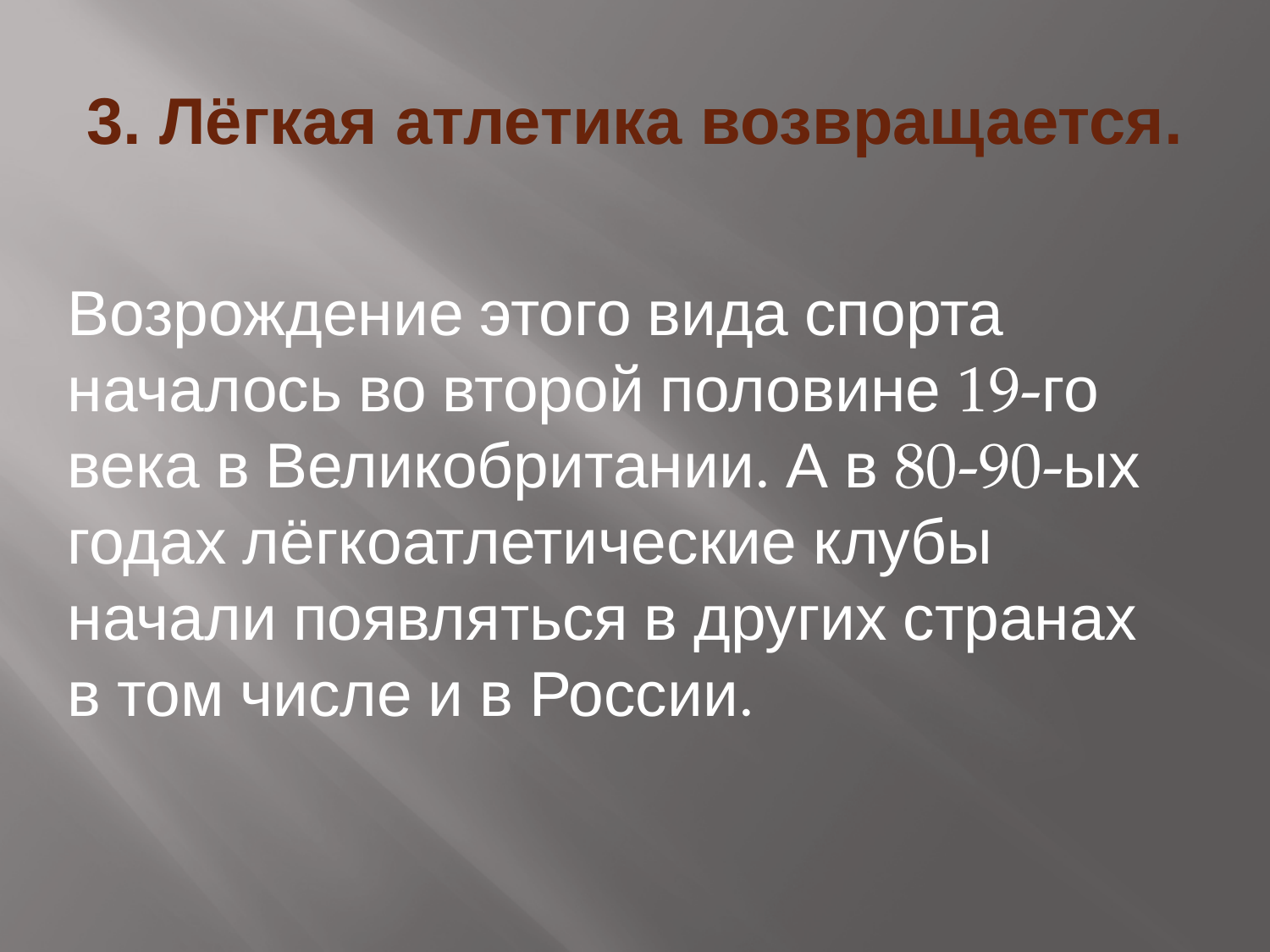

# 3. Лёгкая атлетика возвращается.
Возрождение этого вида спорта началось во второй половине 19-го века в Великобритании. А в 80-90-ых годах лёгкоатлетические клубы начали появляться в других странах в том числе и в России.